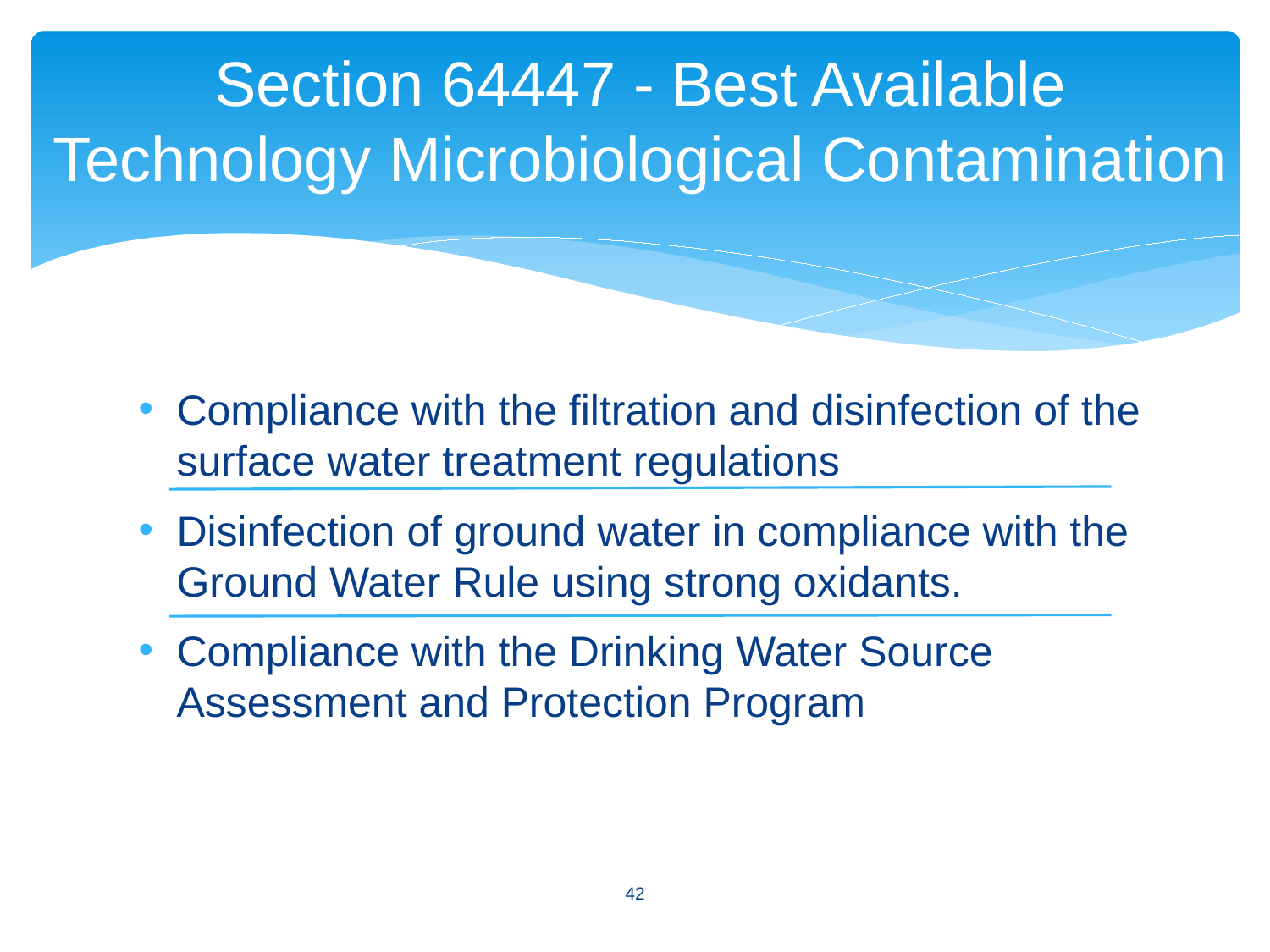

# Section 64447 - Best Available Technology Microbiological Contamination
Compliance with the filtration and disinfection of the surface water treatment regulations
Disinfection of ground water in compliance with the Ground Water Rule using strong oxidants.
Compliance with the Drinking Water Source Assessment and Protection Program

42